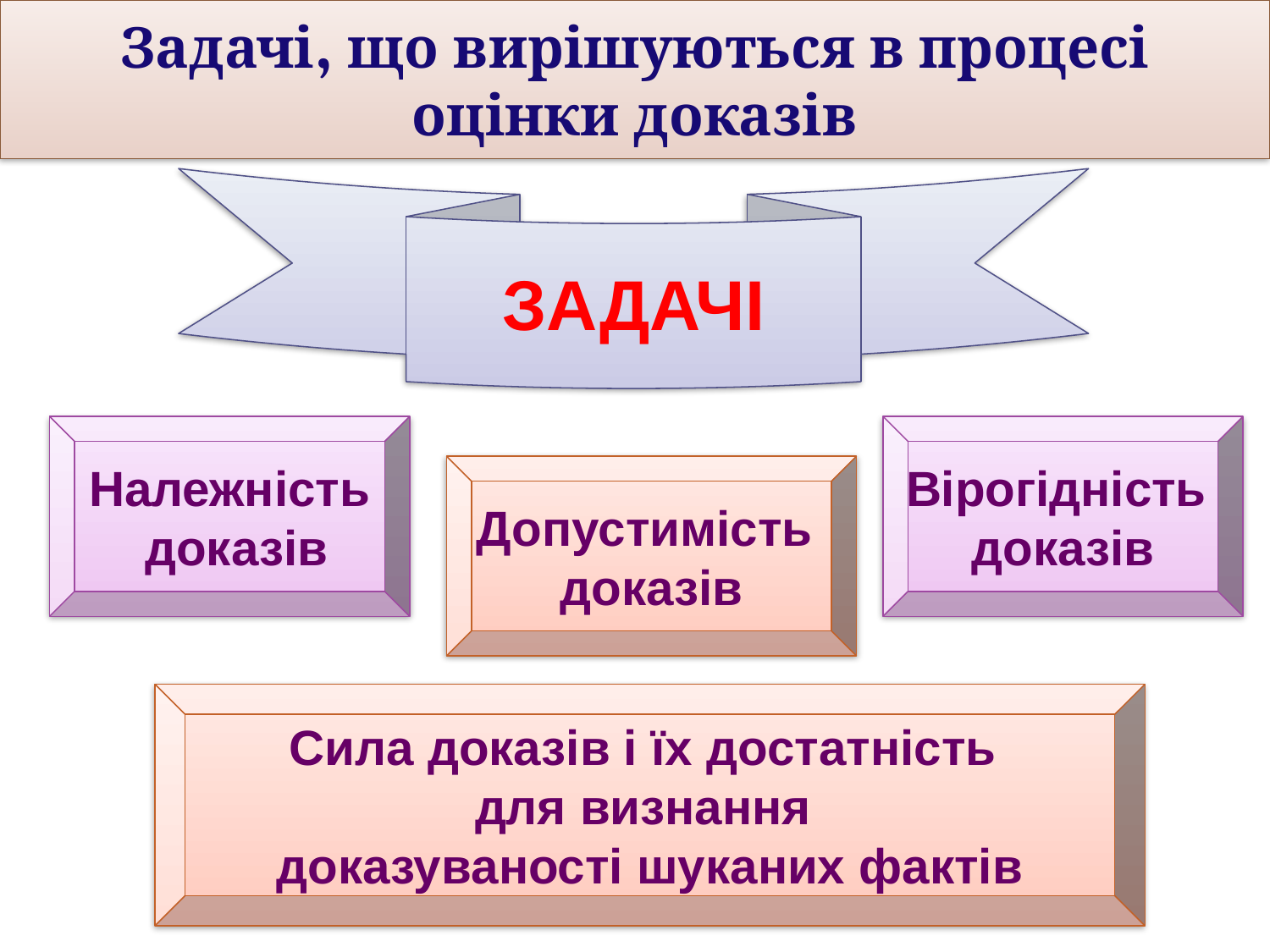

# Задачі, що вирішуються в процесі оцінки доказів
ЗАДАЧІ
Належність
 доказів
Вірогідність
доказів
Допустимість
доказів
Сила доказів і їх достатність
для визнання
доказуваності шуканих фактів